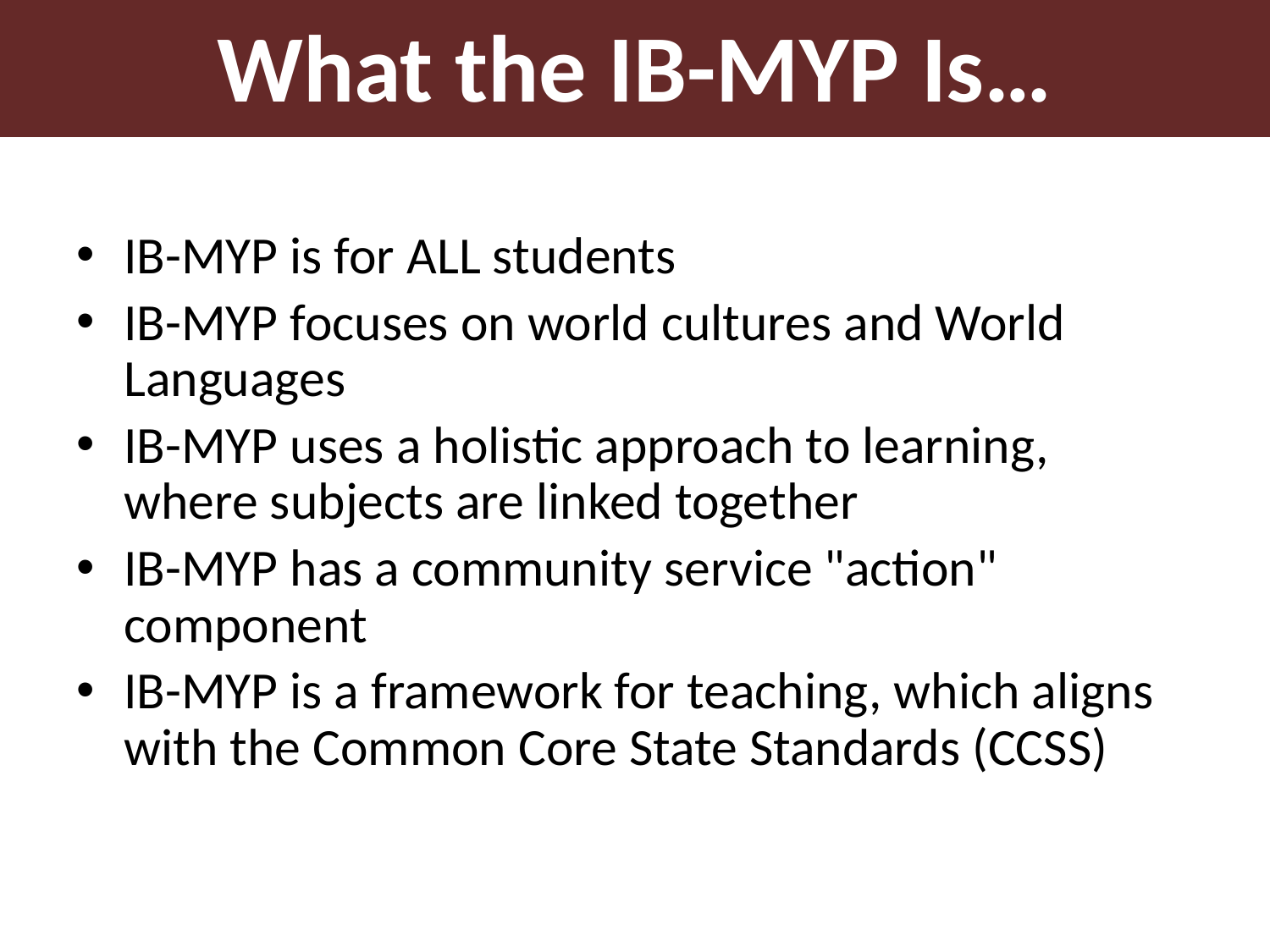

What the IB-MYP Is…

IB-MYP is for ALL students
IB-MYP focuses on world cultures and World Languages
IB-MYP uses a holistic approach to learning, where subjects are linked together
IB-MYP has a community service "action" component
IB-MYP is a framework for teaching, which aligns with the Common Core State Standards (CCSS)